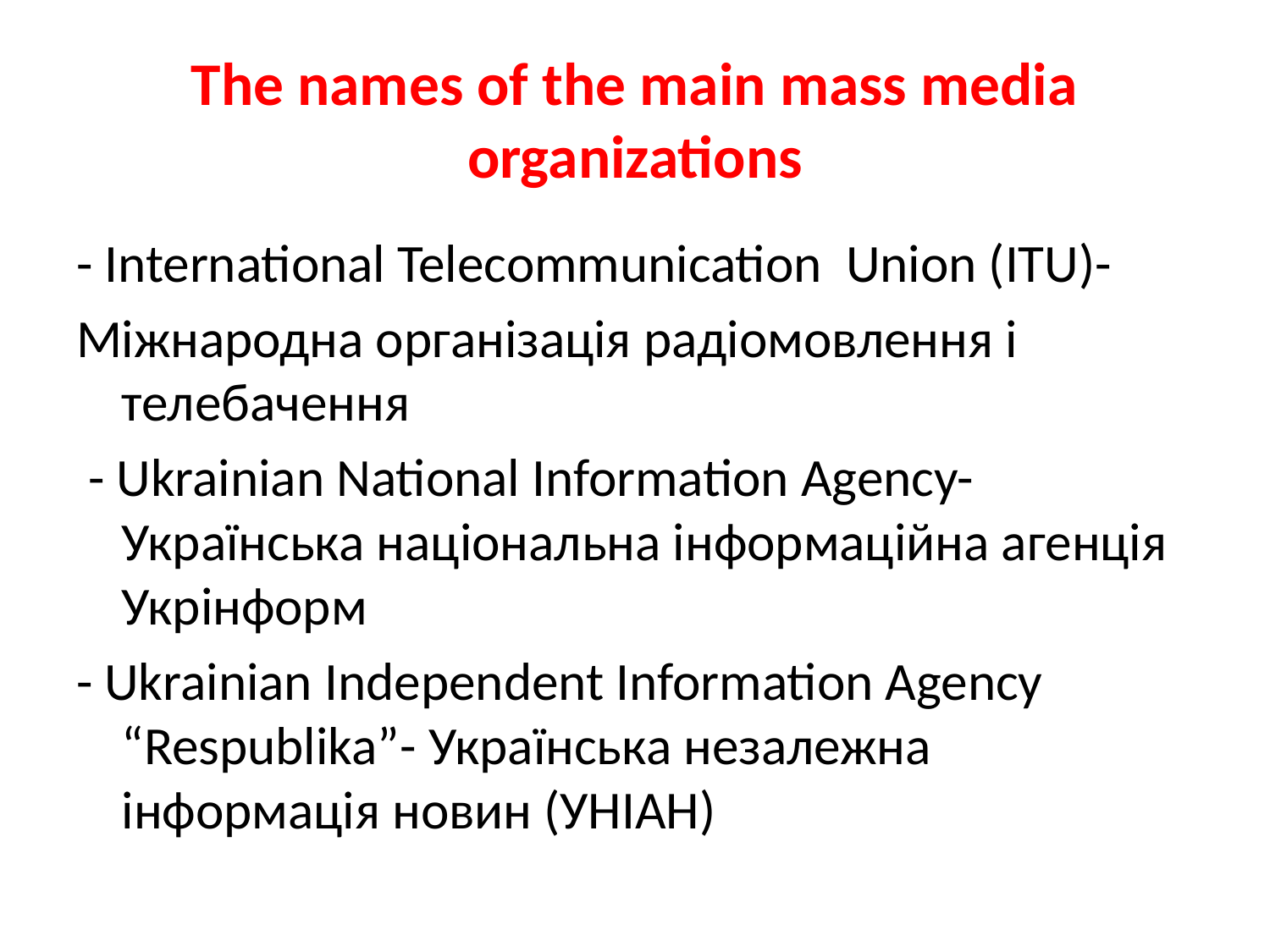

# The names of the main mass media organizations
- International Telecommunication  Union (ITU)-
Міжнародна організація радіомовлення і телебачення
 - Ukrainian National Information Agency- Українська національна інформаційна агенція Укрінформ
- Ukrainian Independent Information Agency “Respublika”- Українська незалежна інформація новин (УНІАН)